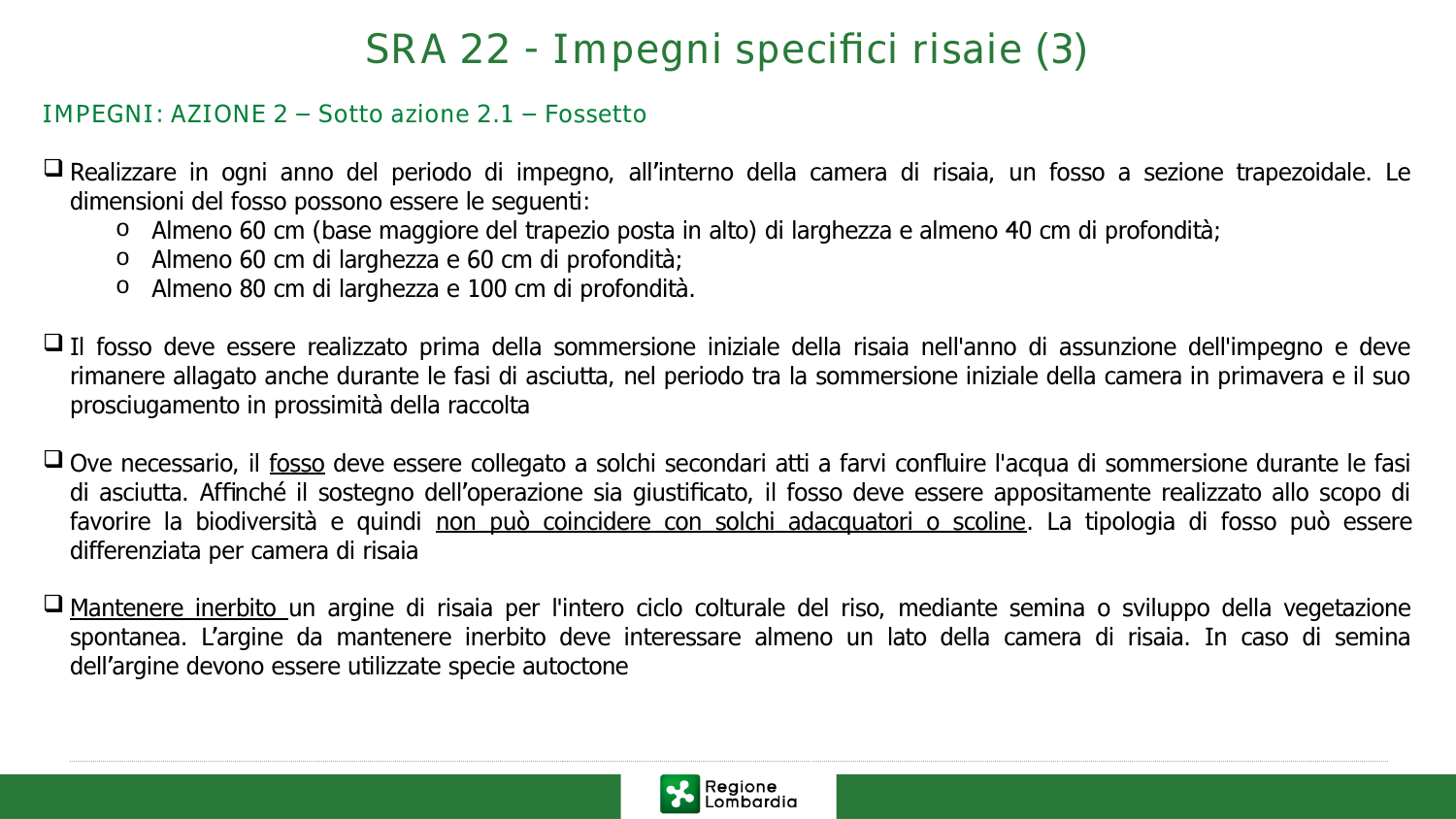

# SRA 22 - Impegni specifici risaie (3)
IMPEGNI: AZIONE 2 – Sotto azione 2.1 – Fossetto

Realizzare in ogni anno del periodo di impegno, all’interno della camera di risaia, un fosso a sezione trapezoidale. Le dimensioni del fosso possono essere le seguenti:
Almeno 60 cm (base maggiore del trapezio posta in alto) di larghezza e almeno 40 cm di profondità;
Almeno 60 cm di larghezza e 60 cm di profondità;
Almeno 80 cm di larghezza e 100 cm di profondità.

Il fosso deve essere realizzato prima della sommersione iniziale della risaia nell'anno di assunzione dell'impegno e deve rimanere allagato anche durante le fasi di asciutta, nel periodo tra la sommersione iniziale della camera in primavera e il suo prosciugamento in prossimità della raccolta

Ove necessario, il fosso deve essere collegato a solchi secondari atti a farvi confluire l'acqua di sommersione durante le fasi di asciutta. Affinché il sostegno dell’operazione sia giustificato, il fosso deve essere appositamente realizzato allo scopo di favorire la biodiversità e quindi non può coincidere con solchi adacquatori o scoline. La tipologia di fosso può essere differenziata per camera di risaia

Mantenere inerbito un argine di risaia per l'intero ciclo colturale del riso, mediante semina o sviluppo della vegetazione spontanea. L’argine da mantenere inerbito deve interessare almeno un lato della camera di risaia. In caso di semina dell’argine devono essere utilizzate specie autoctone